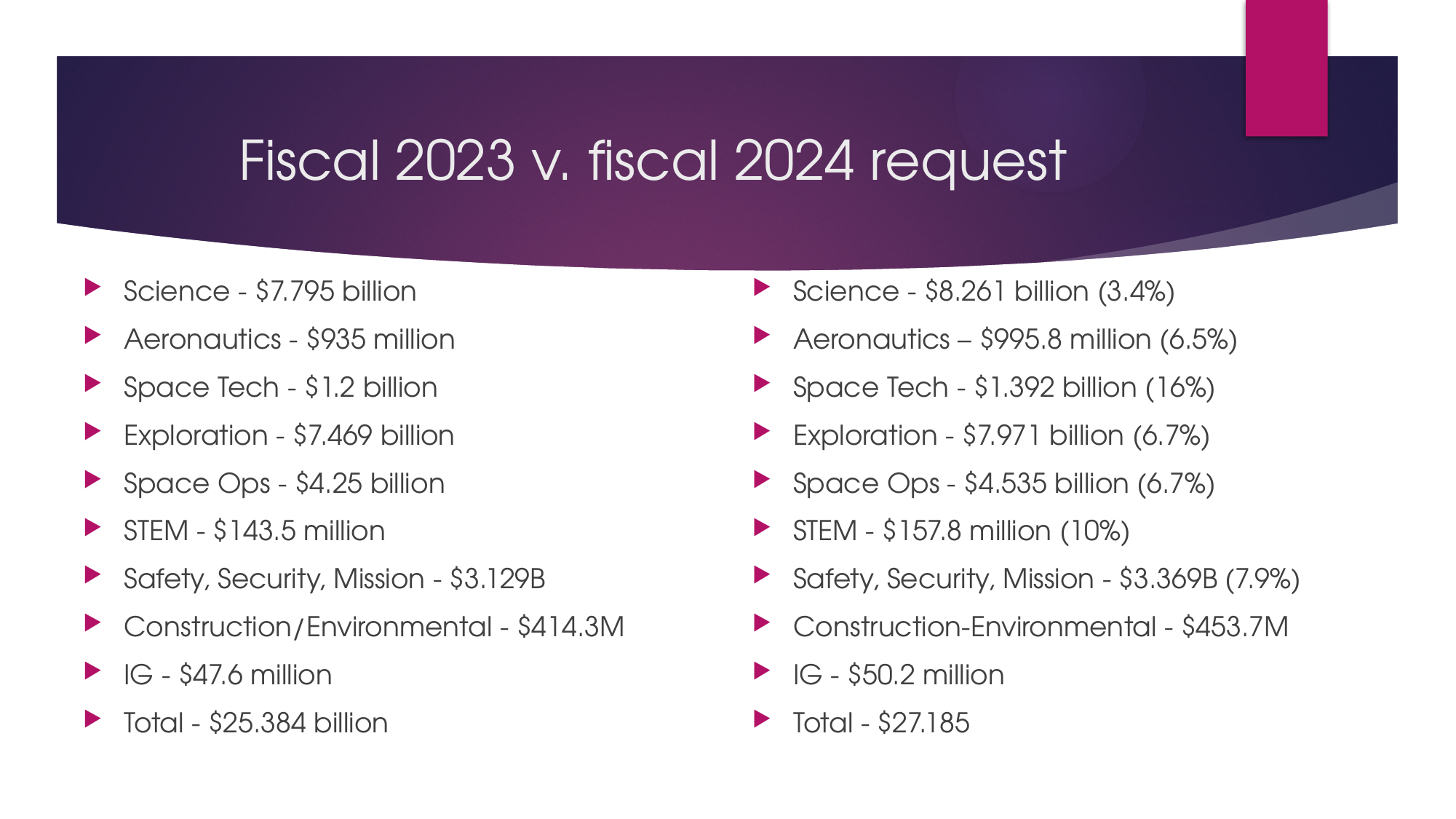

# Fiscal 2023 v. fiscal 2024 request
Science - $7.795 billion
Aeronautics - $935 million
Space Tech - $1.2 billion
Exploration - $7.469 billion
Space Ops - $4.25 billion
STEM - $143.5 million
Safety, Security, Mission - $3.129B
Construction/Environmental - $414.3M
IG - $47.6 million
Total - $25.384 billion

Science - $8.261 billion (3.4%)
Aeronautics – $995.8 million (6.5%)
Space Tech - $1.392 billion (16%)
Exploration - $7.971 billion (6.7%)
Space Ops - $4.535 billion (6.7%)
STEM - $157.8 million (10%)
Safety, Security, Mission - $3.369B (7.9%)
Construction-Environmental - $453.7M
IG - $50.2 million
Total - $27.185